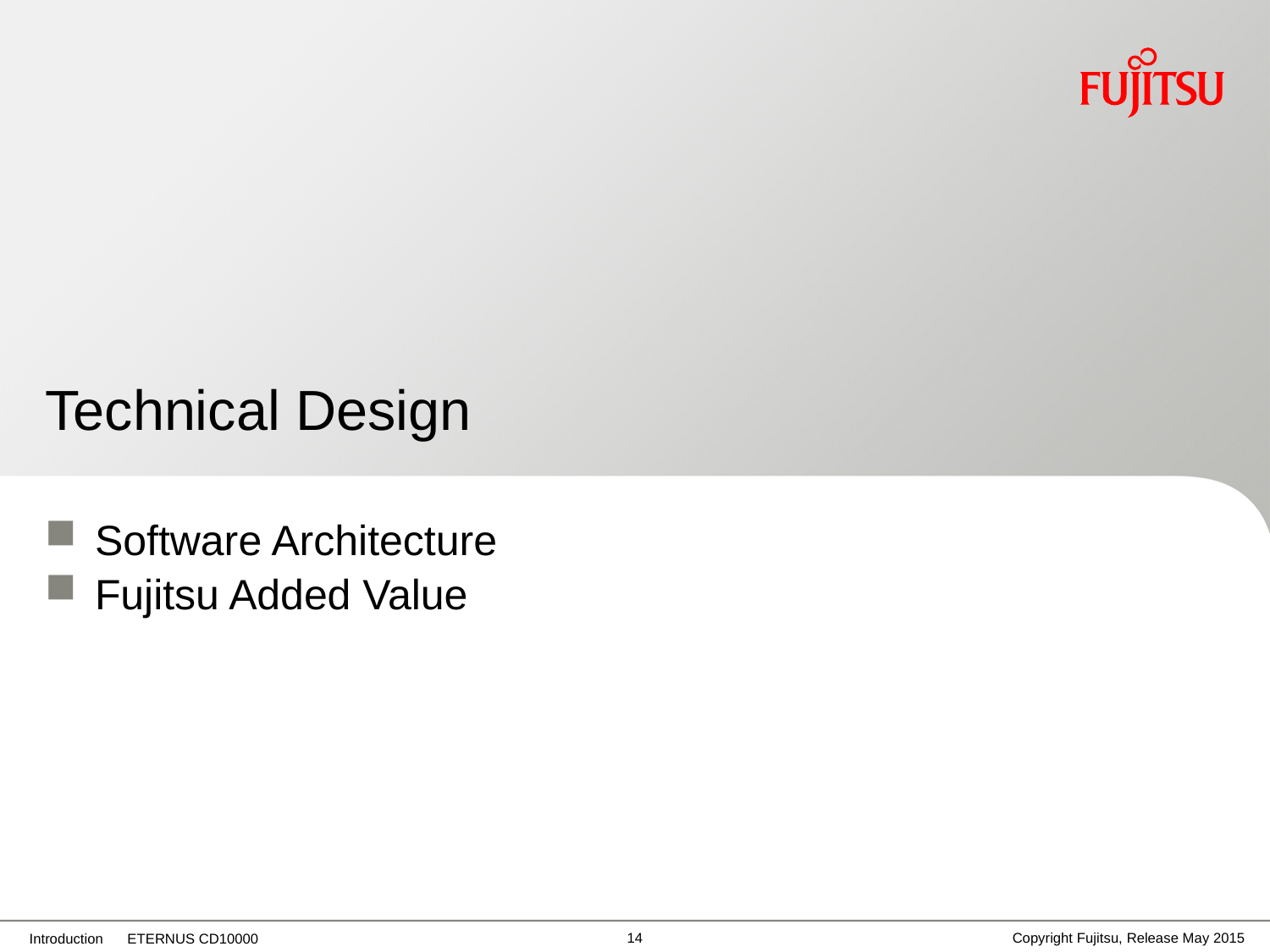

# Technical Design
Software Architecture
Fujitsu Added Value
14
Copyright Fujitsu, Release May 2015
Introduction      ETERNUS CD10000